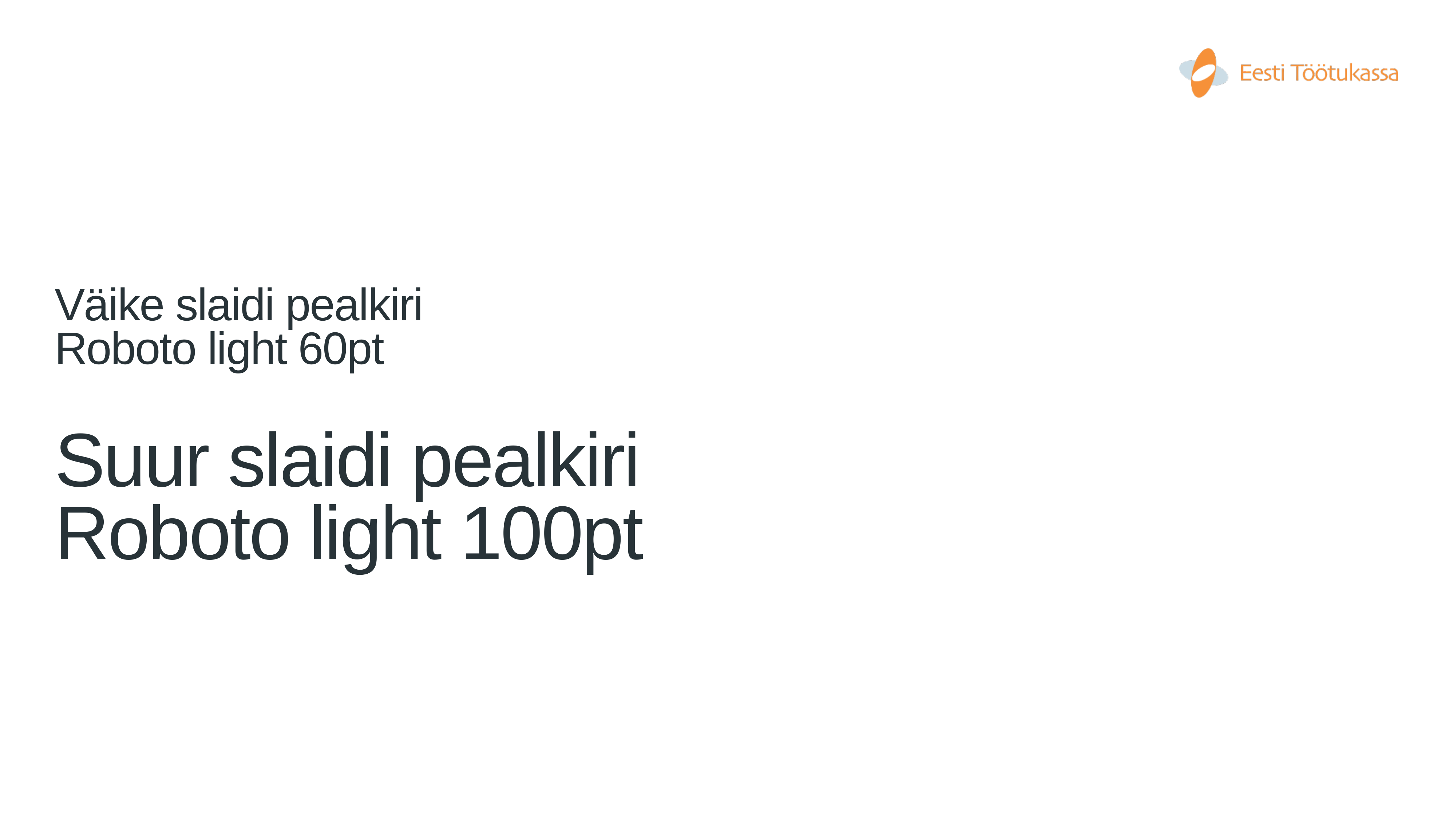

# Väike slaidi pealkiri
Roboto light 60pt
Suur slaidi pealkiri
Roboto light 100pt